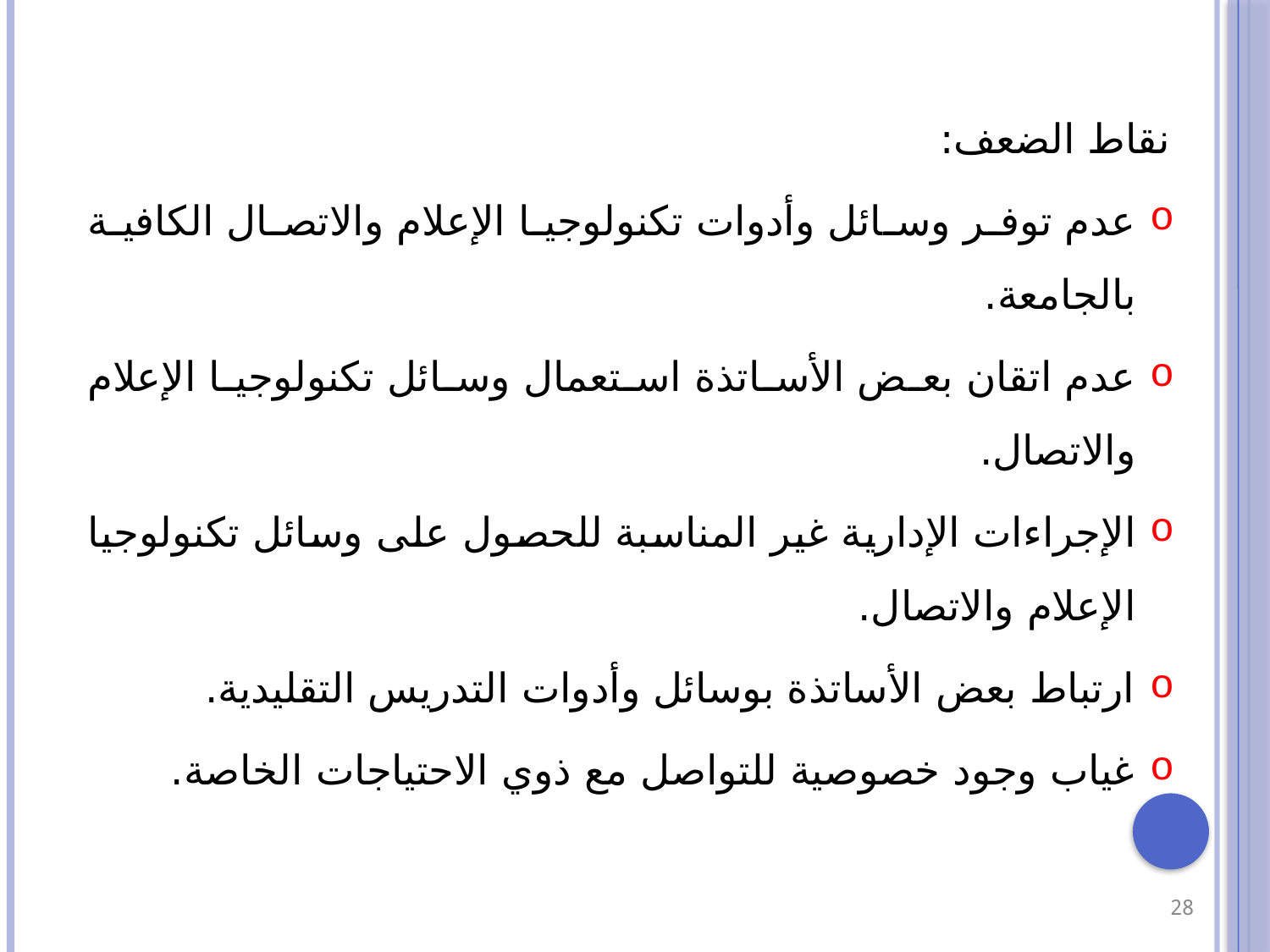

نقاط الضعف:
عدم توفر وسائل وأدوات تكنولوجيا الإعلام والاتصال الكافية بالجامعة.
عدم اتقان بعض الأساتذة استعمال وسائل تكنولوجيا الإعلام والاتصال.
الإجراءات الإدارية غير المناسبة للحصول على وسائل تكنولوجيا الإعلام والاتصال.
ارتباط بعض الأساتذة بوسائل وأدوات التدريس التقليدية.
غياب وجود خصوصية للتواصل مع ذوي الاحتياجات الخاصة.
28